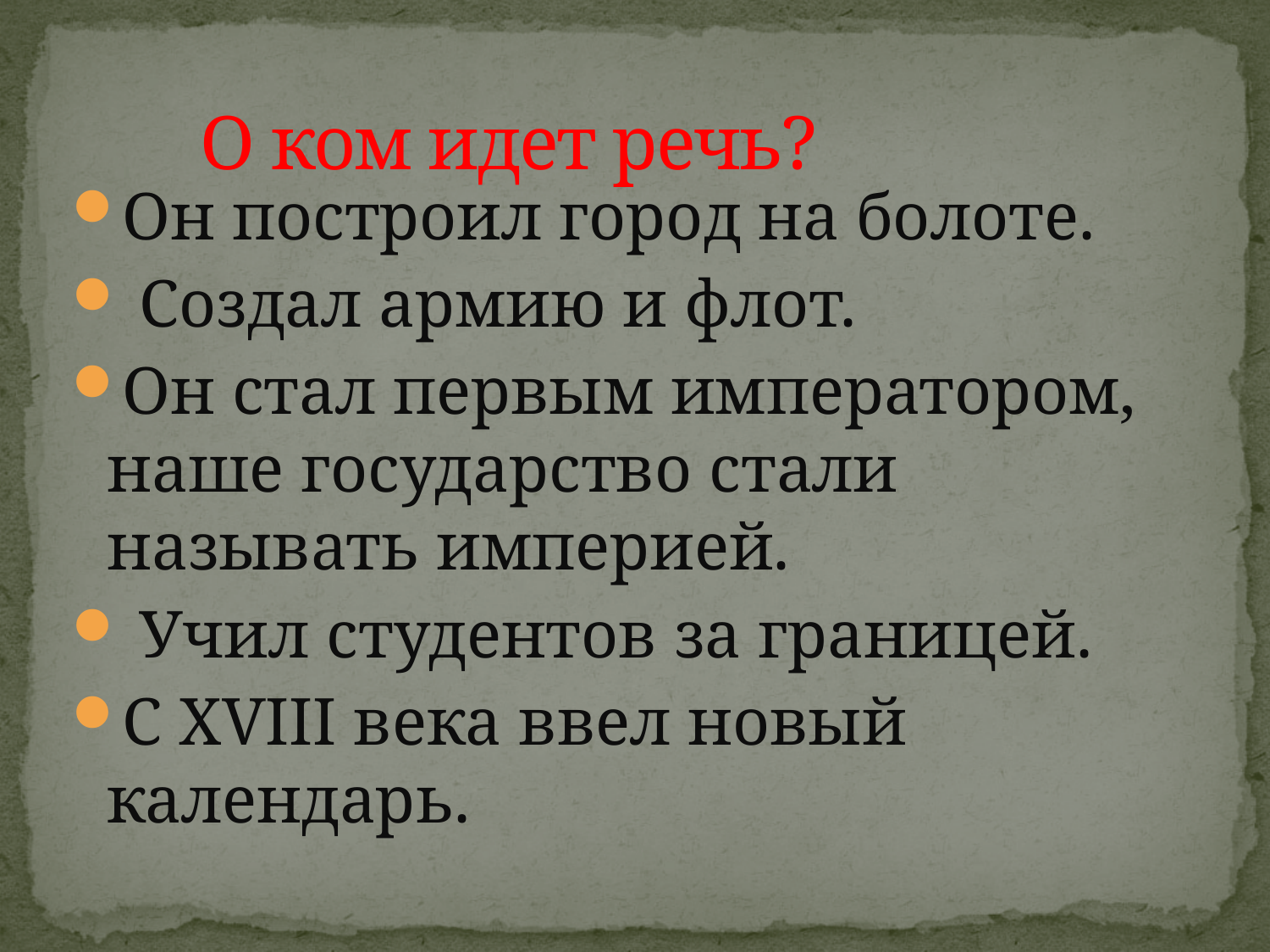

# О ком идет речь?
Он построил город на болоте.
 Создал армию и флот.
Он стал первым императором, наше государство стали называть империей.
 Учил студентов за границей.
С XVIII века ввел новый календарь.